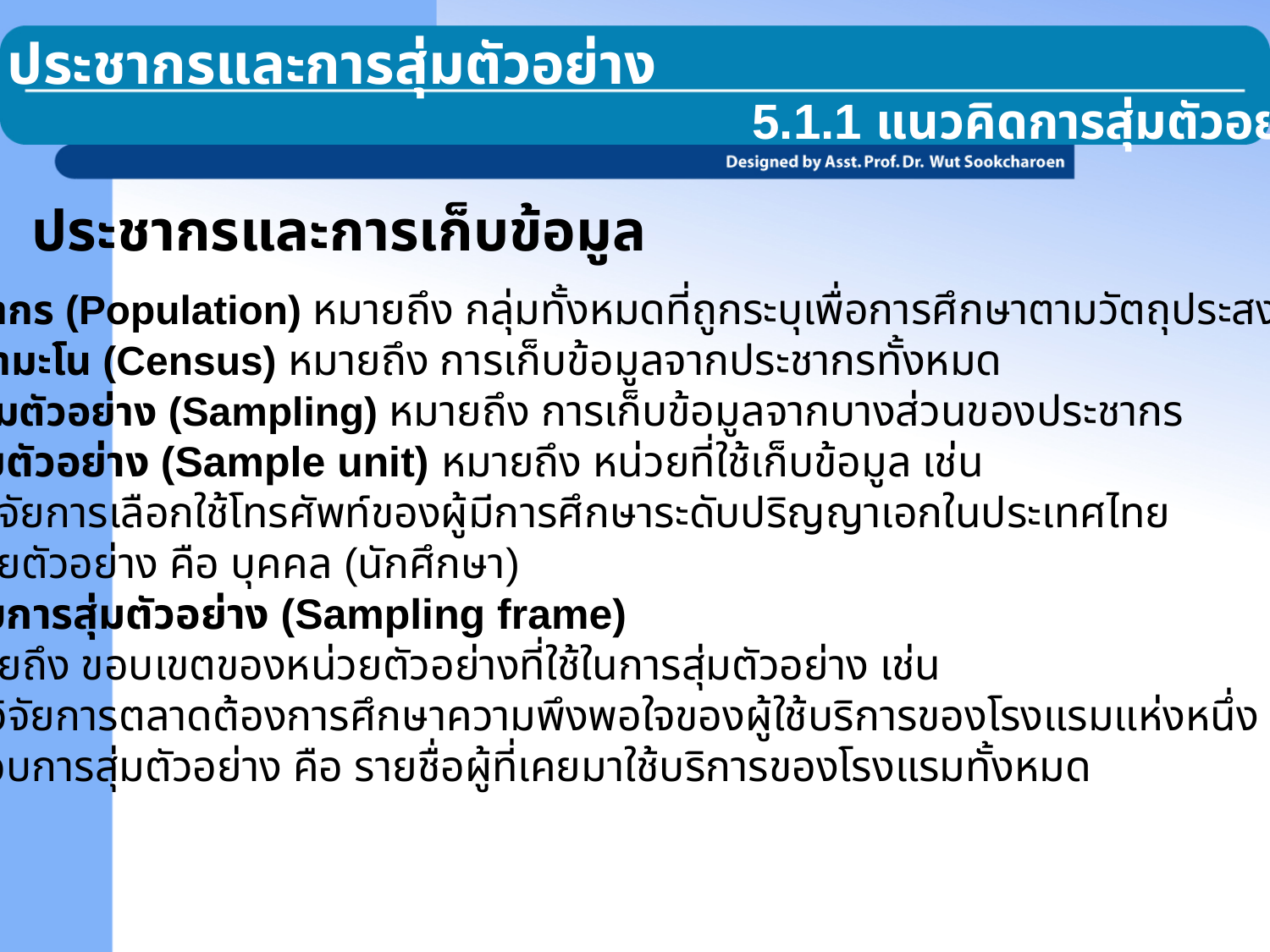

5.1 ประชากรและการสุ่มตัวอย่าง
5.1.1 แนวคิดการสุ่มตัวอย่าง
ประชากรและการเก็บข้อมูล
 ประชากร (Population) หมายถึง กลุ่มทั้งหมดที่ถูกระบุเพื่อการศึกษาตามวัตถุประสงค์ของการวิจัย
 การสำมะโน (Census) หมายถึง การเก็บข้อมูลจากประชากรทั้งหมด
 การสุ่มตัวอย่าง (Sampling) หมายถึง การเก็บข้อมูลจากบางส่วนของประชากร
 หน่วยตัวอย่าง (Sample unit) หมายถึง หน่วยที่ใช้เก็บข้อมูล เช่น
    การวิจัยการเลือกใช้โทรศัพท์ของผู้มีการศึกษาระดับปริญญาเอกในประเทศไทย
     หน่วยตัวอย่าง คือ บุคคล (นักศึกษา)
 กรอบการสุ่มตัวอย่าง (Sampling frame)
     หมายถึง ขอบเขตของหน่วยตัวอย่างที่ใช้ในการสุ่มตัวอย่าง เช่น
      นักวิจัยการตลาดต้องการศึกษาความพึงพอใจของผู้ใช้บริการของโรงแรมแห่งหนึ่ง
      กรอบการสุ่มตัวอย่าง คือ รายชื่อผู้ที่เคยมาใช้บริการของโรงแรมทั้งหมด